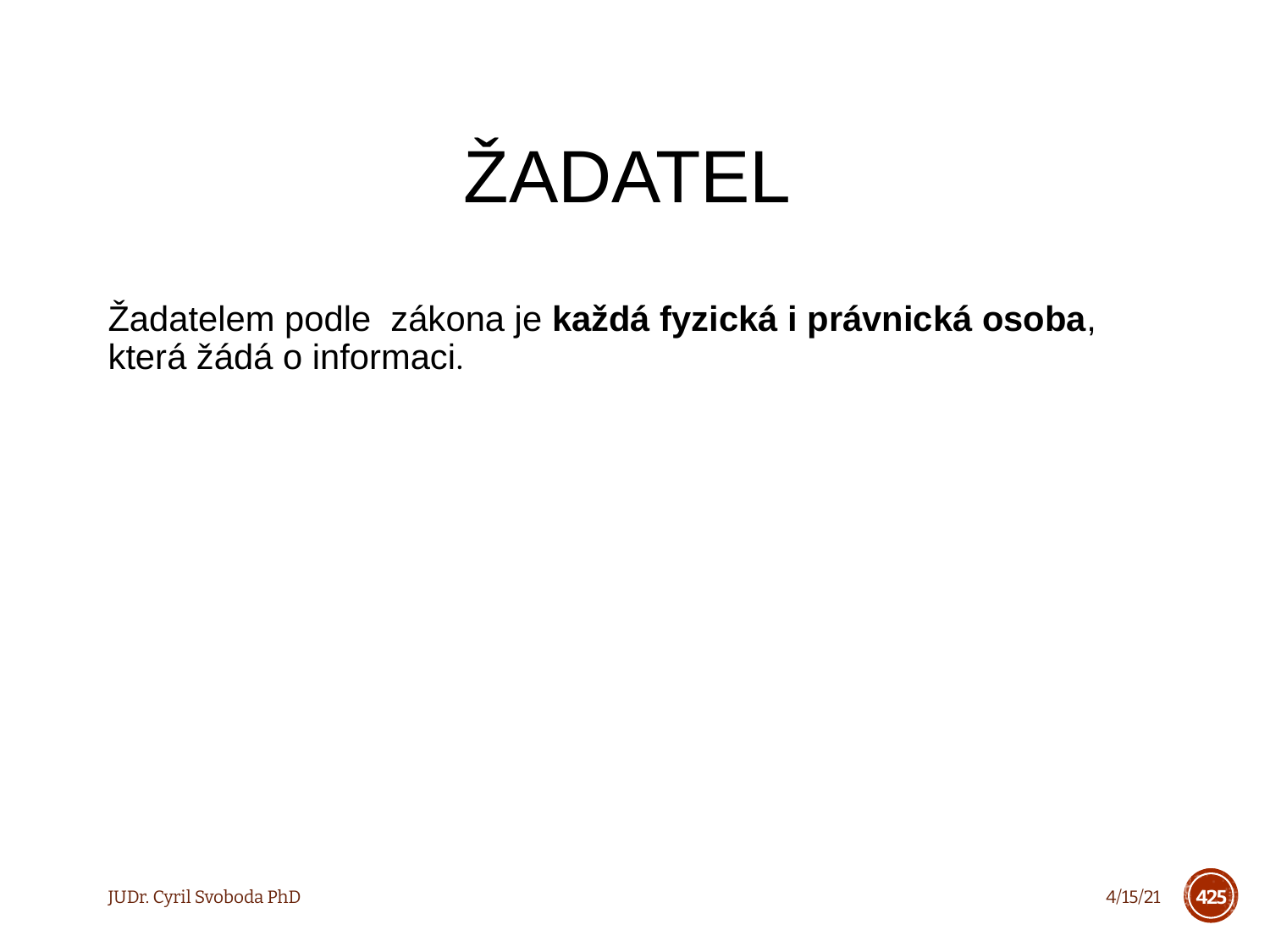

# Žadatel
Žadatelem podle  zákona je každá fyzická i právnická osoba, která žádá o informaci.
JUDr. Cyril Svoboda PhD
4/15/21
425